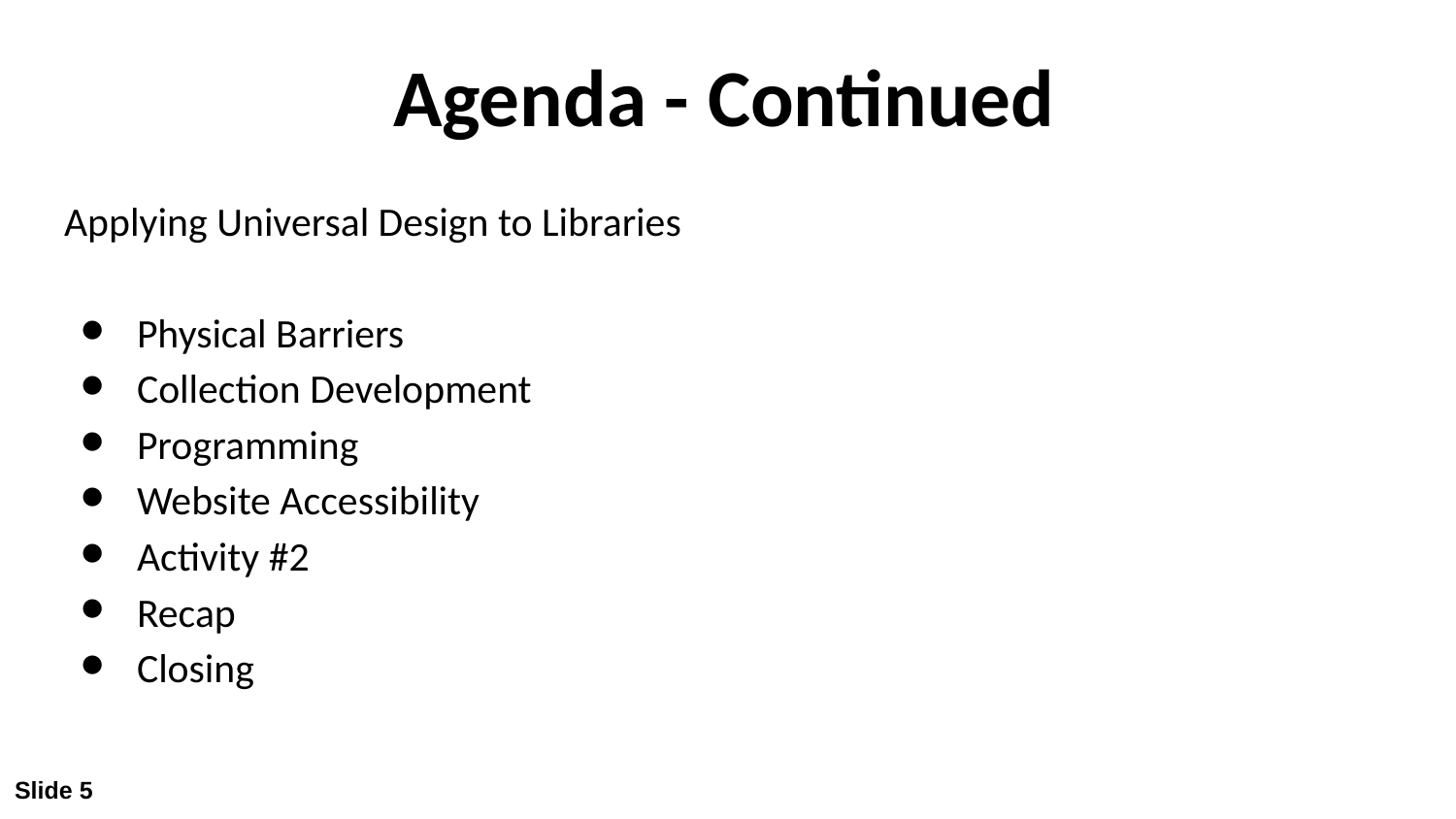

# Agenda - Continued
Applying Universal Design to Libraries

Physical Barriers
Collection Development
Programming
Website Accessibility
Activity #2
Recap
Closing
Slide 5